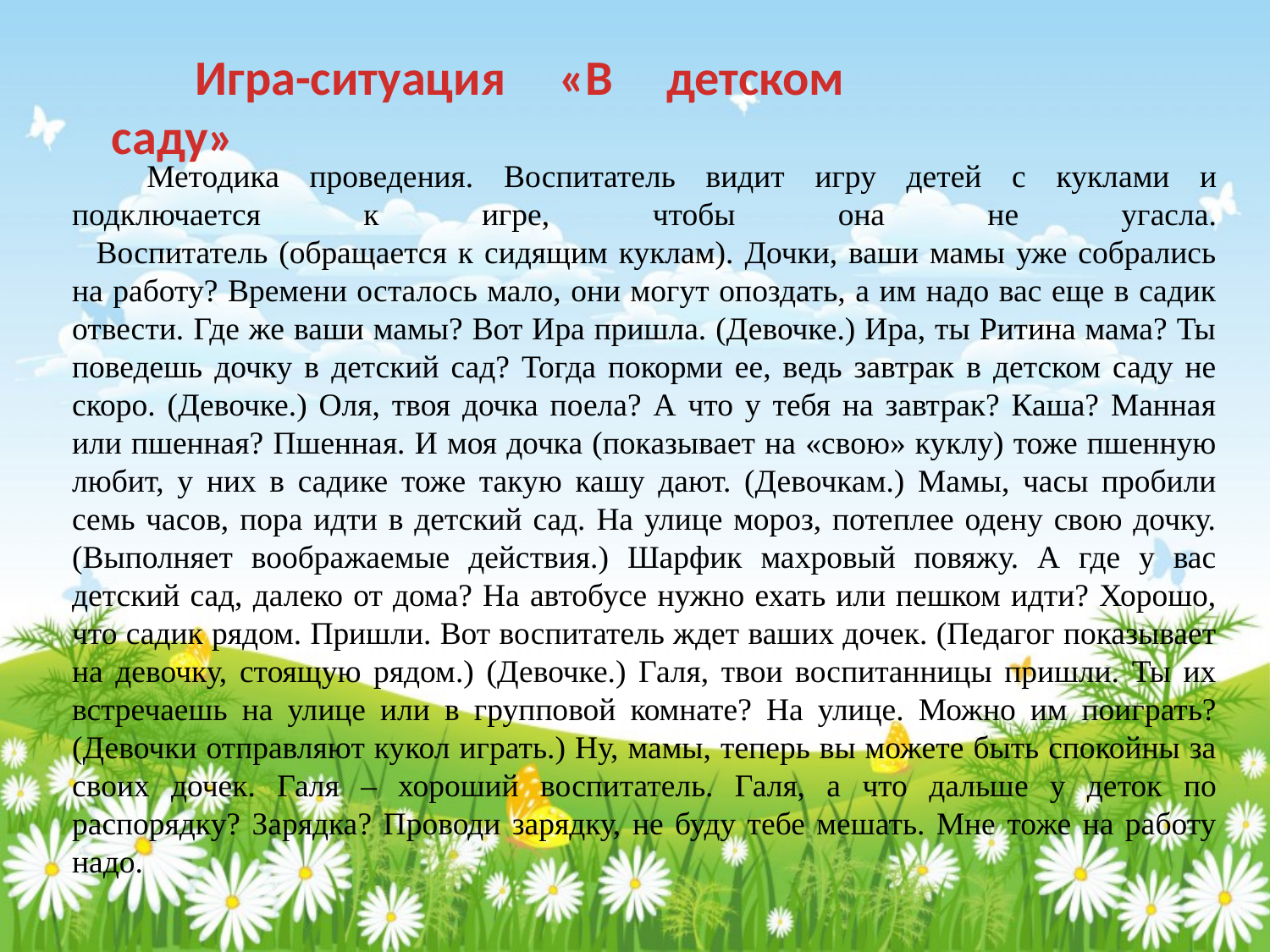

Игра-ситуация «В детском саду»
Методика проведения. Воспитатель видит игру детей с куклами и подключается к игре, чтобы она не угасла.
   Воспитатель (обращается к сидящим куклам). Дочки, ваши мамы уже собрались на работу? Времени осталось мало, они могут опоздать, а им надо вас еще в садик отвести. Где же ваши мамы? Вот Ира пришла. (Девочке.) Ира, ты Ритина мама? Ты поведешь дочку в детский сад? Тогда покорми ее, ведь завтрак в детском саду не скоро. (Девочке.) Оля, твоя дочка поела? А что у тебя на завтрак? Каша? Манная или пшенная? Пшенная. И моя дочка (показывает на «свою» куклу) тоже пшенную любит, у них в садике тоже такую кашу дают. (Девочкам.) Мамы, часы пробили семь часов, пора идти в детский сад. На улице мороз, потеплее одену свою дочку. (Выполняет воображаемые действия.) Шарфик махровый повяжу. А где у вас детский сад, далеко от дома? На автобусе нужно ехать или пешком идти? Хорошо, что садик рядом. Пришли. Вот воспитатель ждет ваших дочек. (Педагог показывает на девочку, стоящую рядом.) (Девочке.) Галя, твои воспитанницы пришли. Ты их встречаешь на улице или в групповой комнате? На улице. Можно им поиграть? (Девочки отправляют кукол играть.) Ну, мамы, теперь вы можете быть спокойны за своих дочек. Галя – хороший воспитатель. Галя, а что дальше у деток по распорядку? Зарядка? Проводи зарядку, не буду тебе мешать. Мне тоже на работу надо.